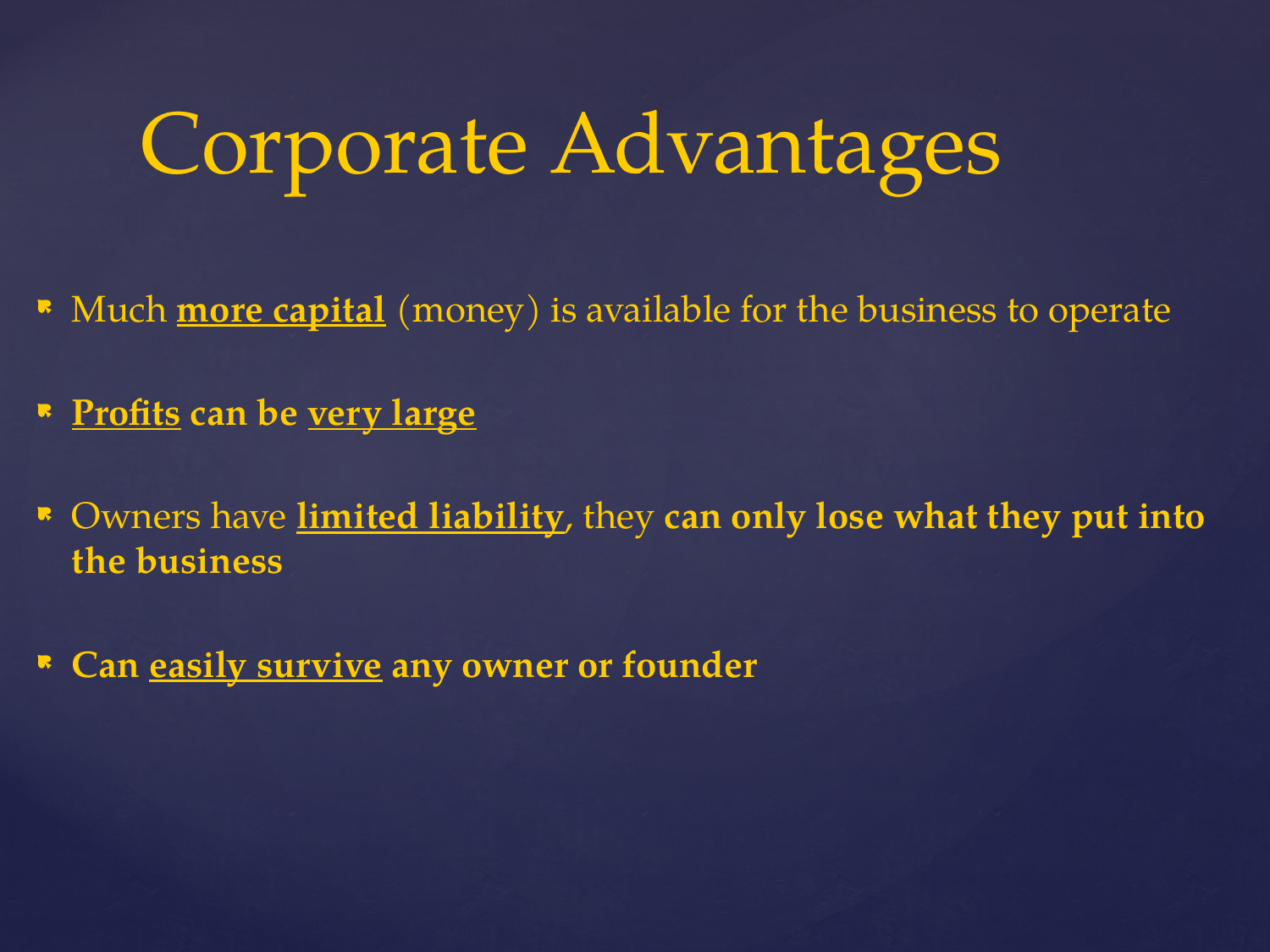

Corporate Advantages
Much more capital (money) is available for the business to operate

Profits can be very large

Owners have limited liability, they can only lose what they put into the business

Can easily survive any owner or founder